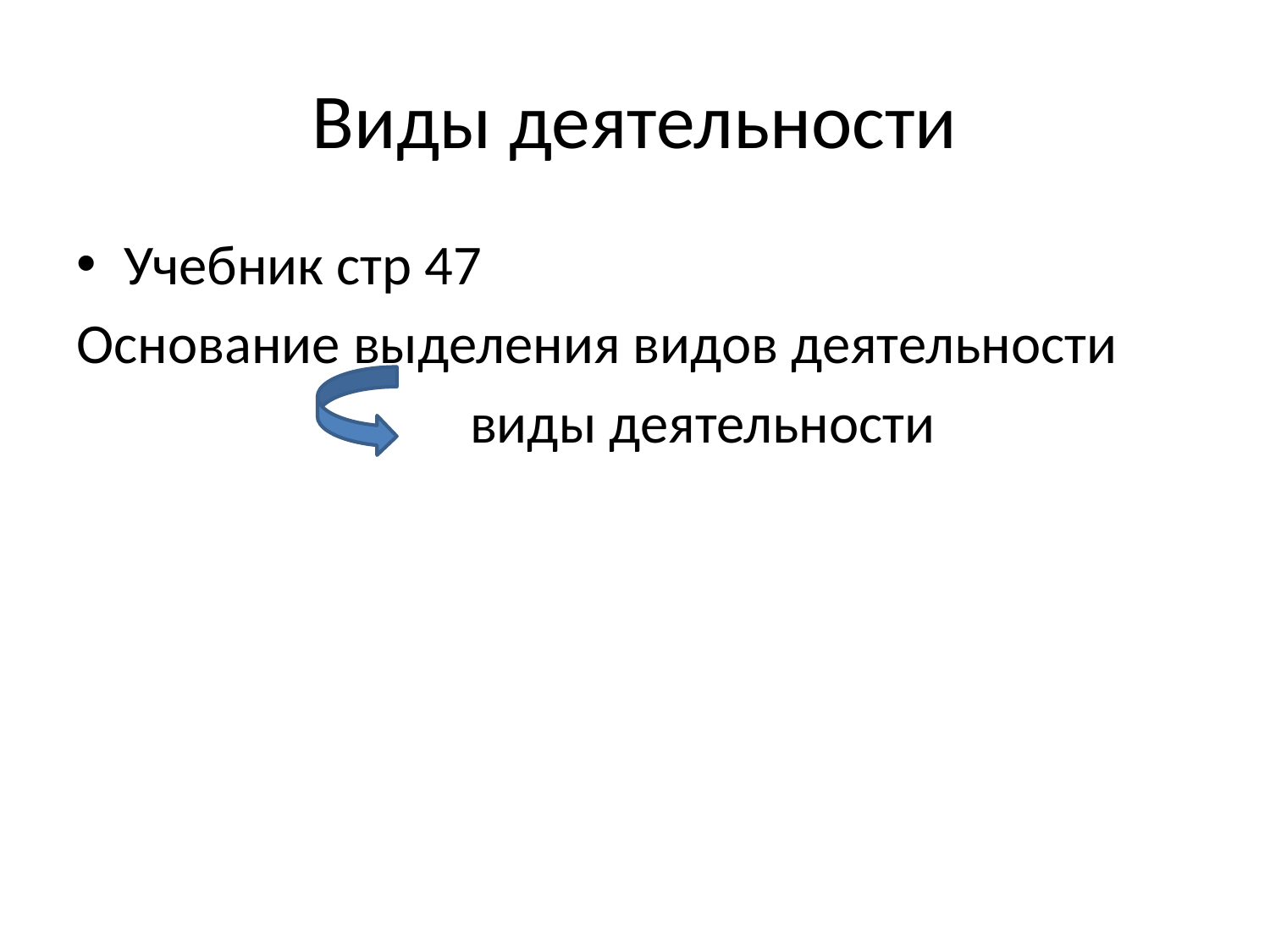

# Виды деятельности
Учебник стр 47
Основание выделения видов деятельности
                               виды деятельности